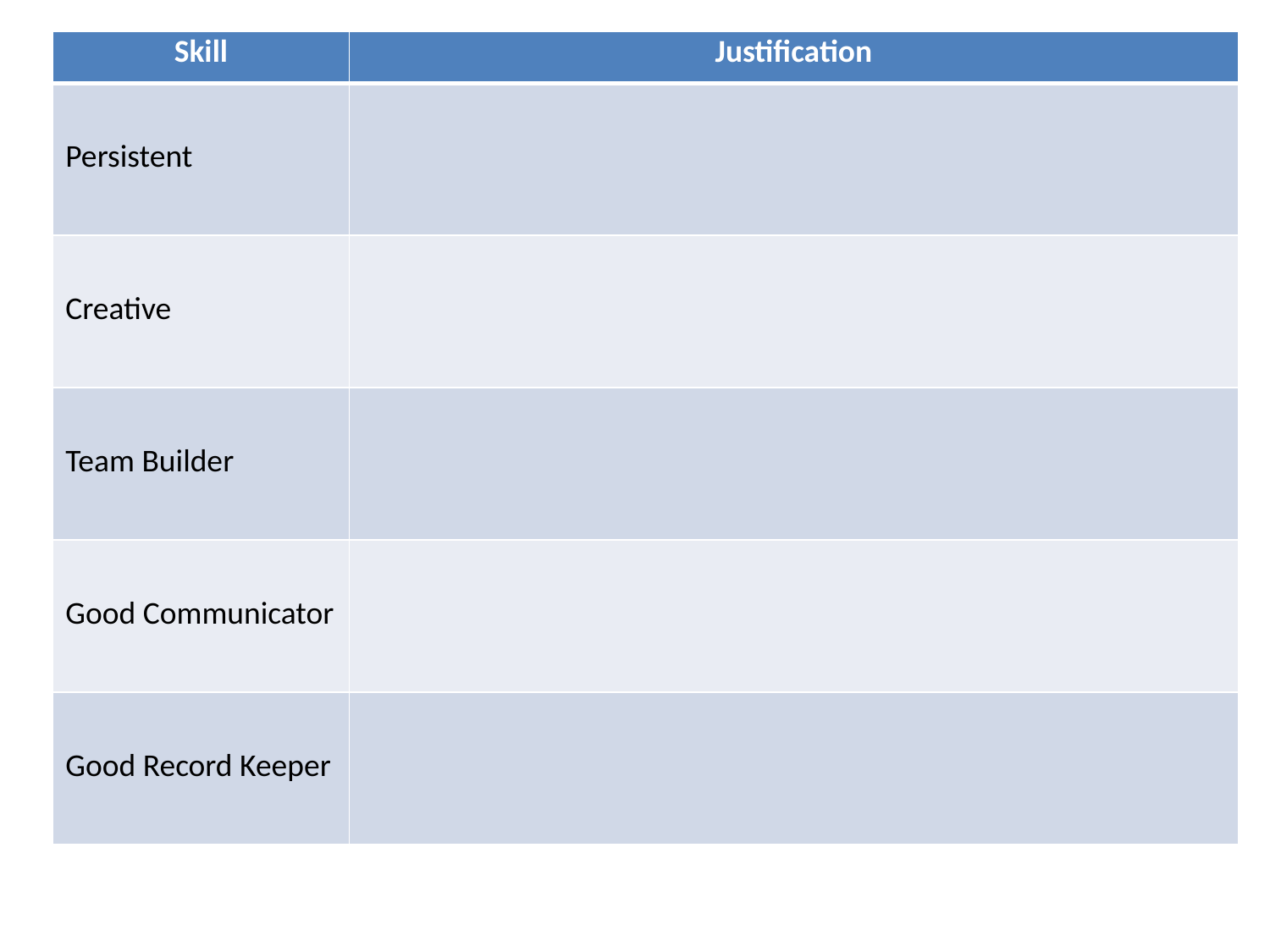

| Skill | Justification |
| --- | --- |
| Persistent |  |
| Creative |  |
| Team Builder |  |
| Good Communicator |  |
| Good Record Keeper |  |